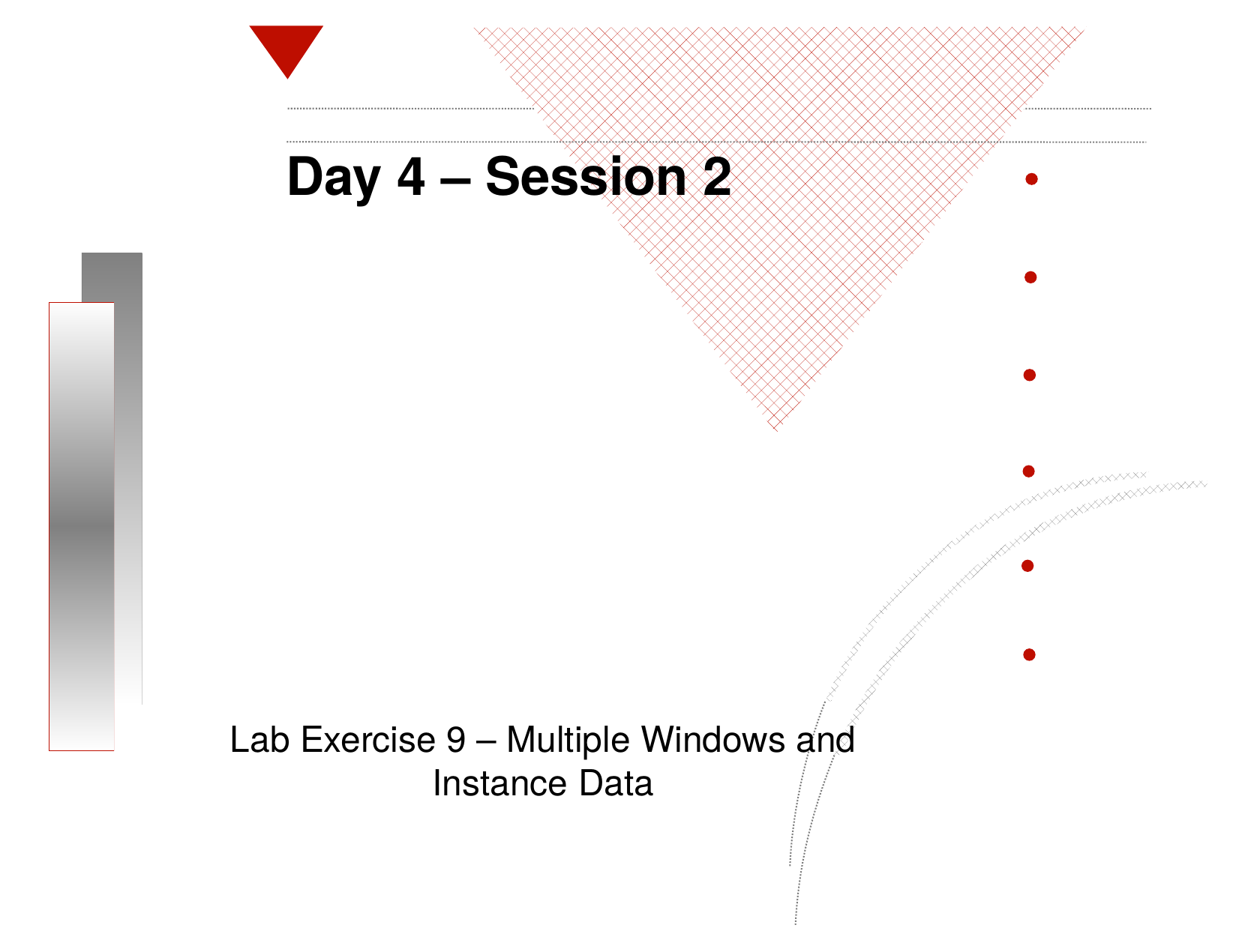

Day 4 – Session 2

Lab Exercise 9 – Multiple Windows and Instance Data